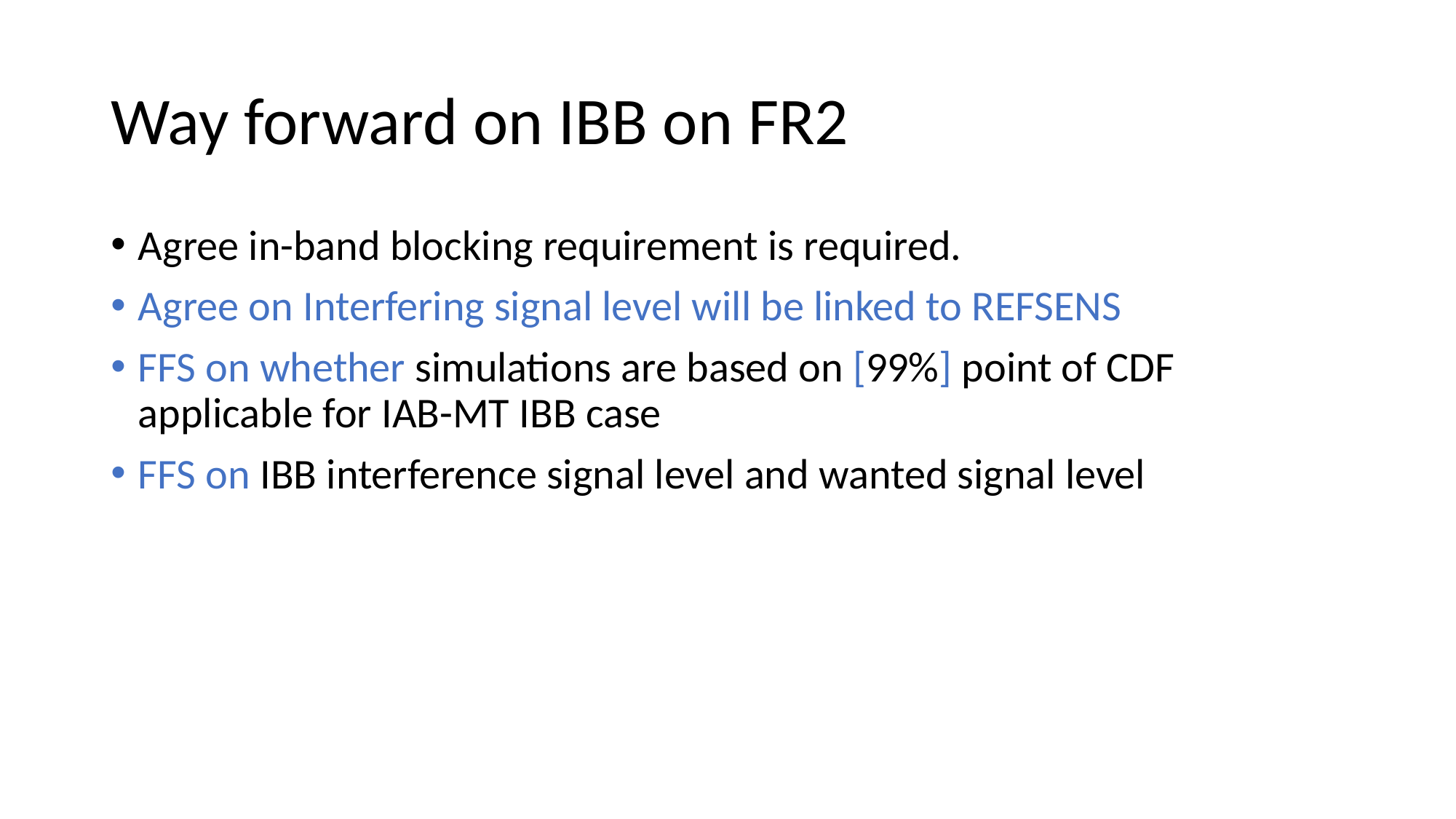

# Way forward on IBB on FR2
Agree in-band blocking requirement is required.
Agree on Interfering signal level will be linked to REFSENS
FFS on whether simulations are based on [99%] point of CDF applicable for IAB-MT IBB case
FFS on IBB interference signal level and wanted signal level